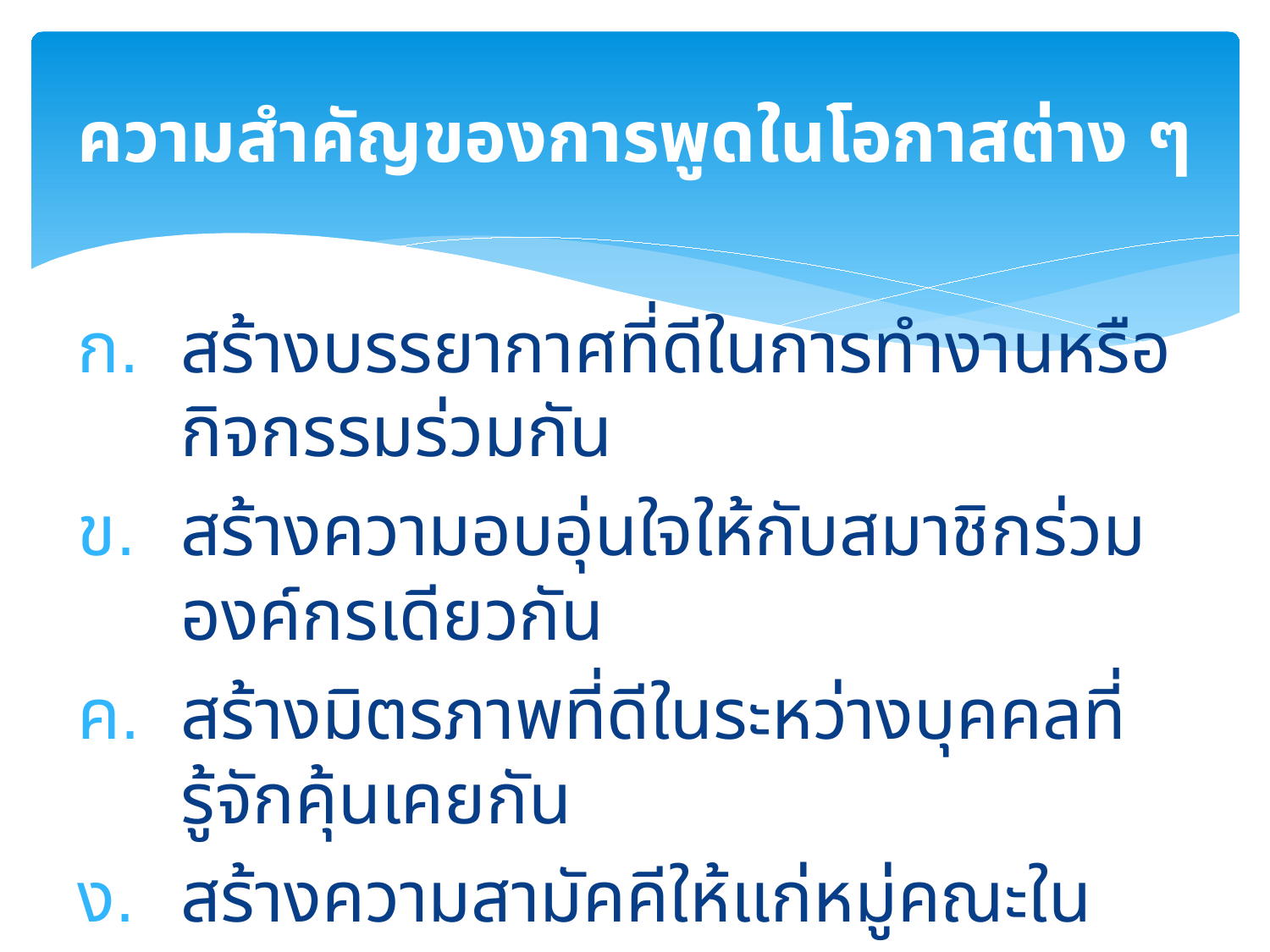

# ความสำคัญของการพูดในโอกาสต่าง ๆ
สร้างบรรยากาศที่ดีในการทำงานหรือกิจกรรมร่วมกัน
สร้างความอบอุ่นใจให้กับสมาชิกร่วมองค์กรเดียวกัน
สร้างมิตรภาพที่ดีในระหว่างบุคคลที่รู้จักคุ้นเคยกัน
สร้างความสามัคคีให้แก่หมู่คณะในองค์กร
สร้างสรรค์สังคมองค์กรให้เจริญก้าวหน้า